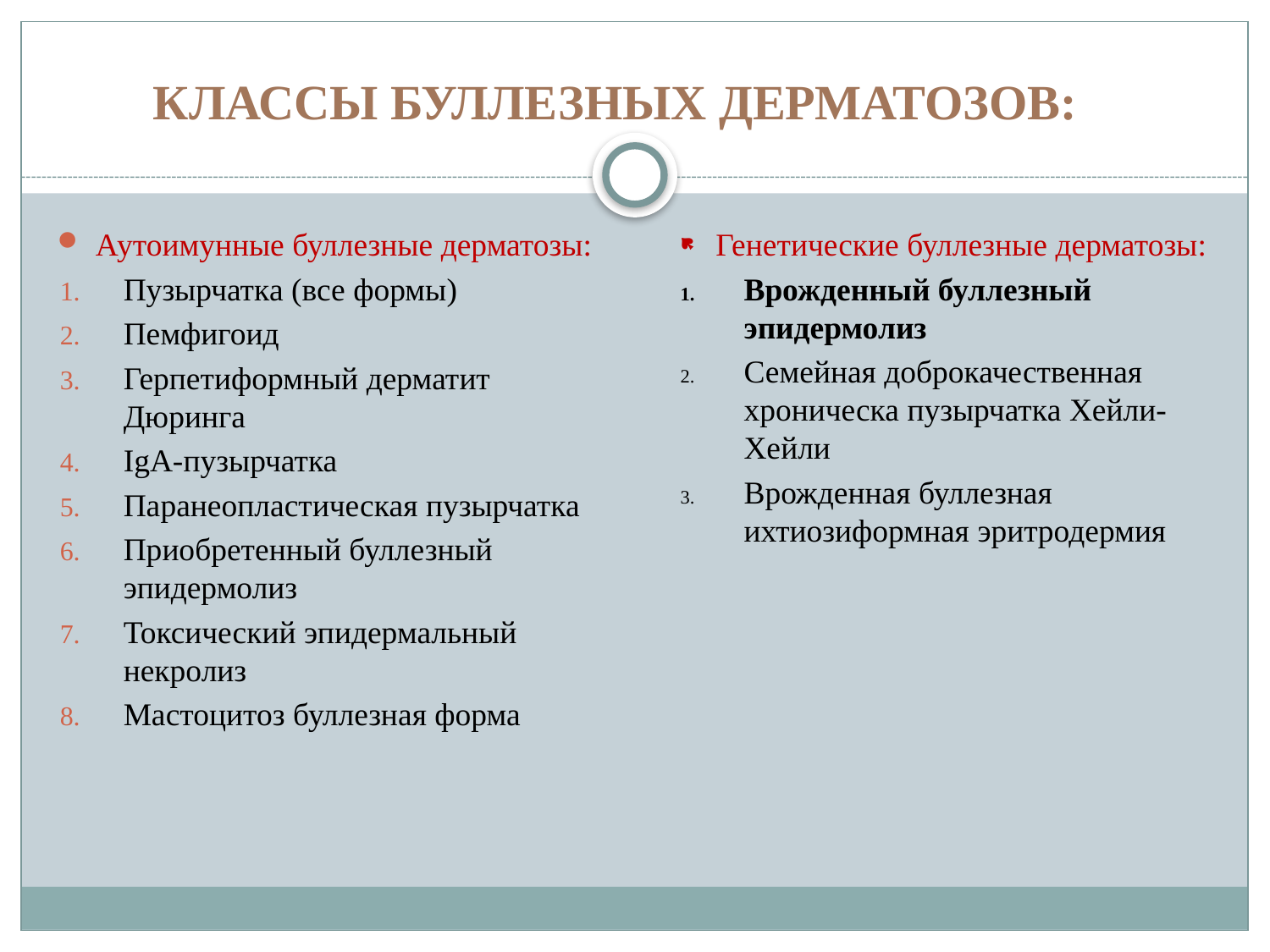

Классы буллезных дерматозов:
Аутоимунные буллезные дерматозы:
Пузырчатка (все формы)
Пемфигоид
Герпетиформный дерматит Дюринга
IgA-пузырчатка
Паранеопластическая пузырчатка
Приобретенный буллезный эпидермолиз
Токсический эпидермальный некролиз
Мастоцитоз буллезная форма

Генетические буллезные дерматозы:
Врожденный буллезный эпидермолиз
Семейная доброкачественная хроническа пузырчатка Хейли-Хейли
Врожденная буллезная ихтиозиформная эритродермия